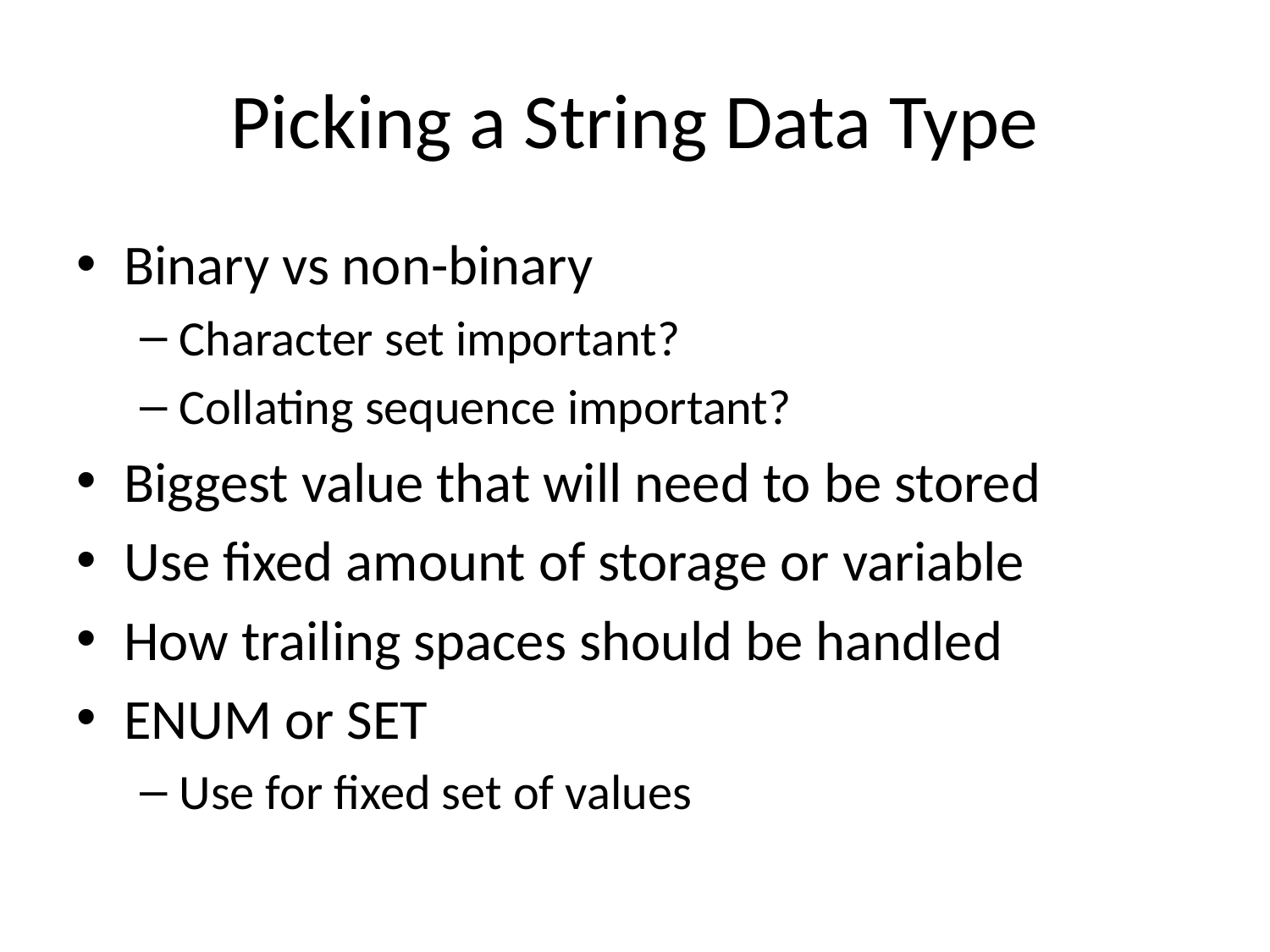

# Picking a String Data Type
Binary vs non-binary
Character set important?
Collating sequence important?
Biggest value that will need to be stored
Use fixed amount of storage or variable
How trailing spaces should be handled
ENUM or SET
Use for fixed set of values